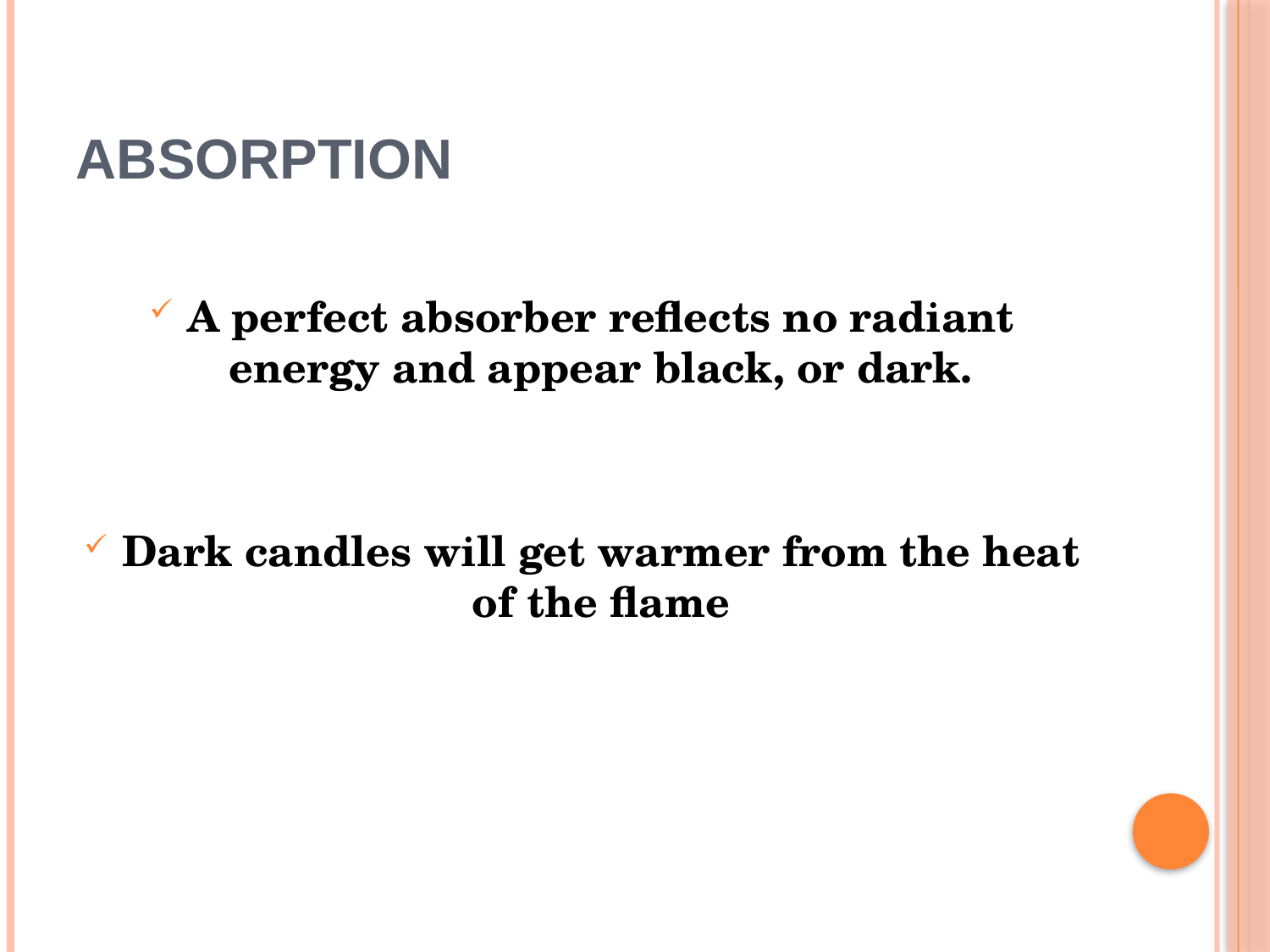

# Absorption

A perfect absorber reflects no radiant energy and appear black, or dark.

Dark candles will get warmer from the heat of the flame